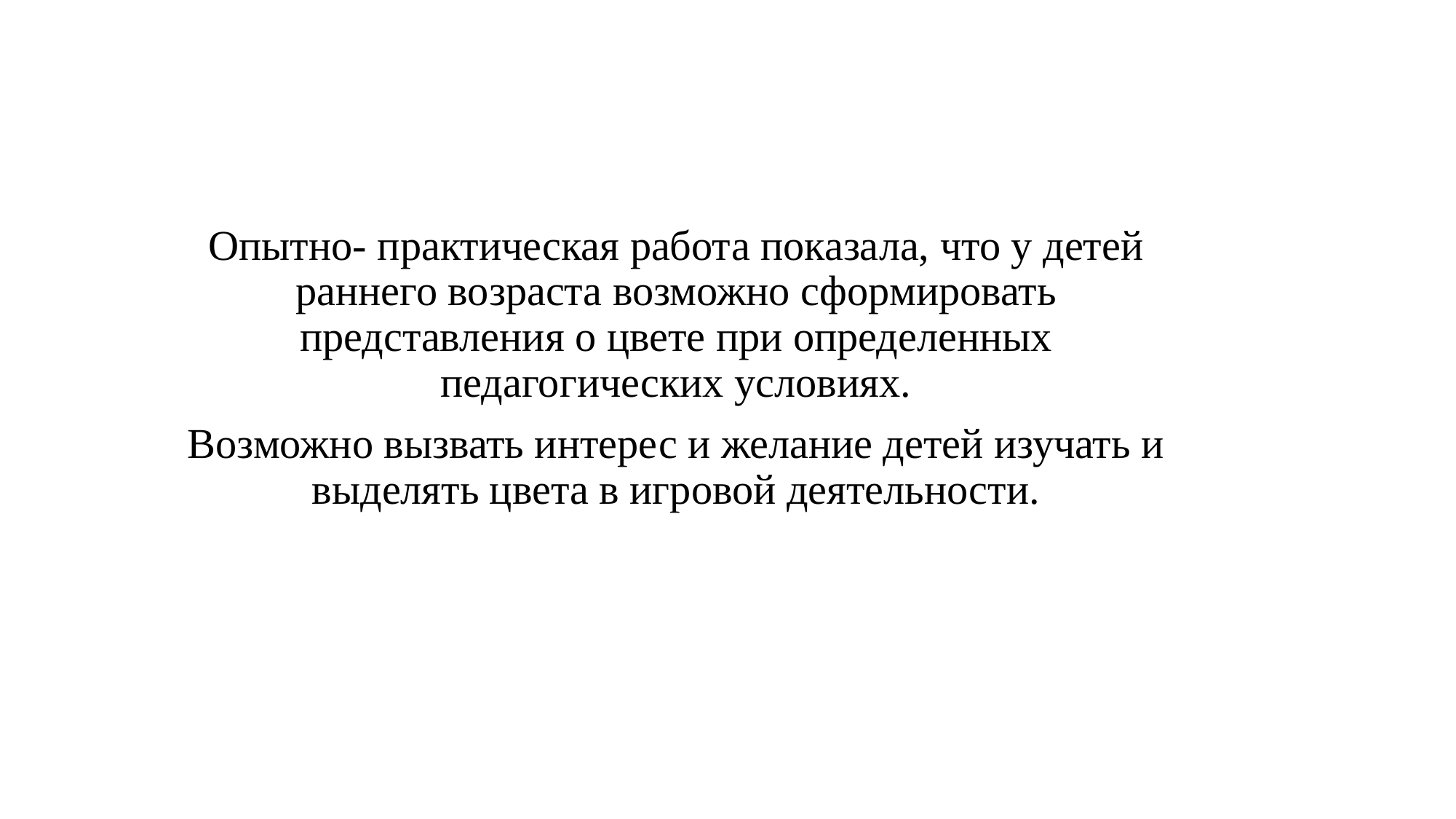

Опытно- практическая работа показала, что у детей раннего возраста возможно сформировать представления о цвете при определенных педагогических условиях.
Возможно вызвать интерес и желание детей изучать и выделять цвета в игровой деятельности.